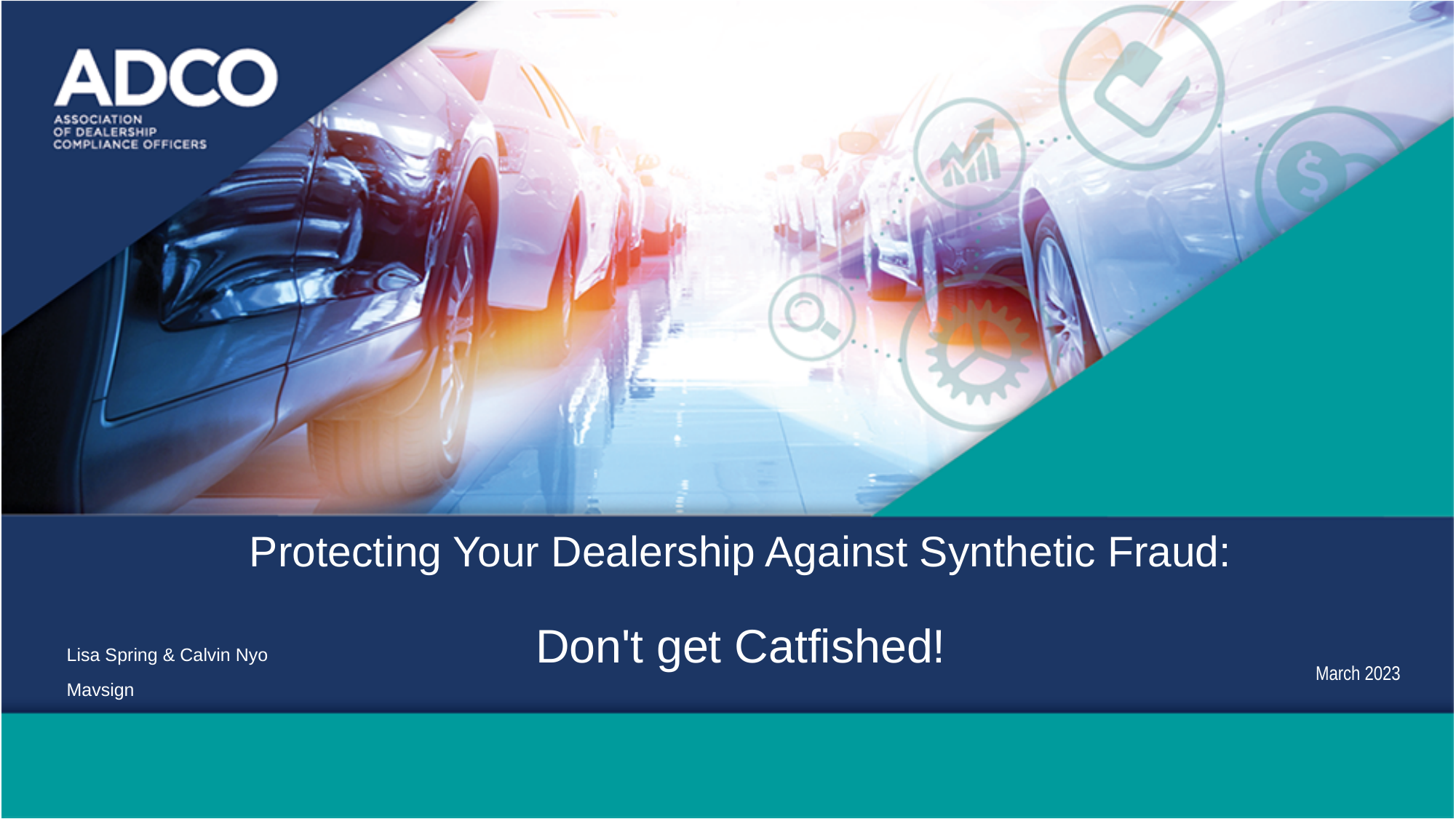

Protecting Your Dealership Against Synthetic Fraud:

Don't get Catfished!
Lisa Spring & Calvin Nyo
Mavsign
March 2023